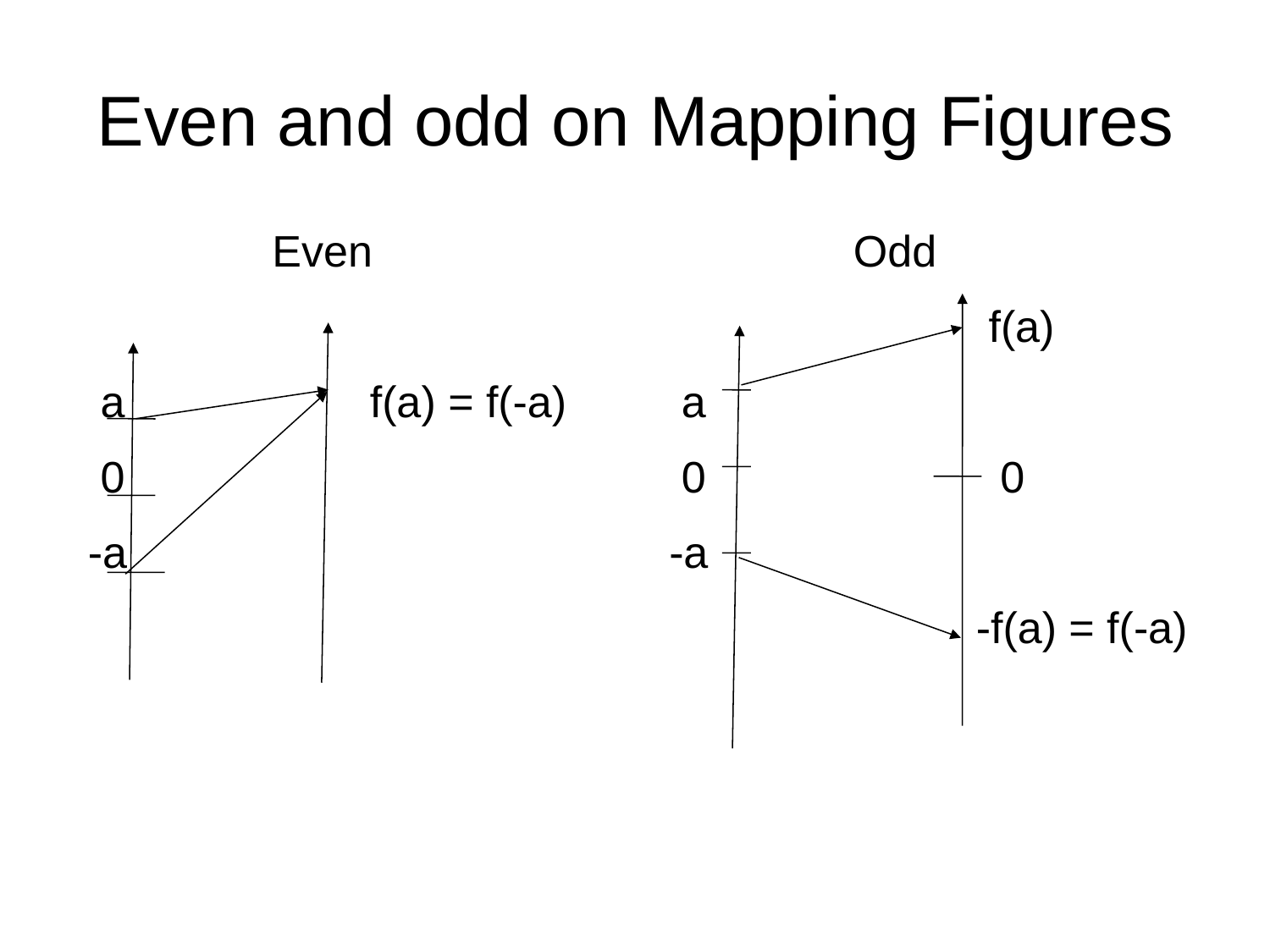

Even and odd on Mapping Figures
                 Even

   a                    f(a) = f(-a)
   0
  -a
                 Odd
                            f(a)
   a
   0                        0
  -a
                           -f(a) = f(-a)